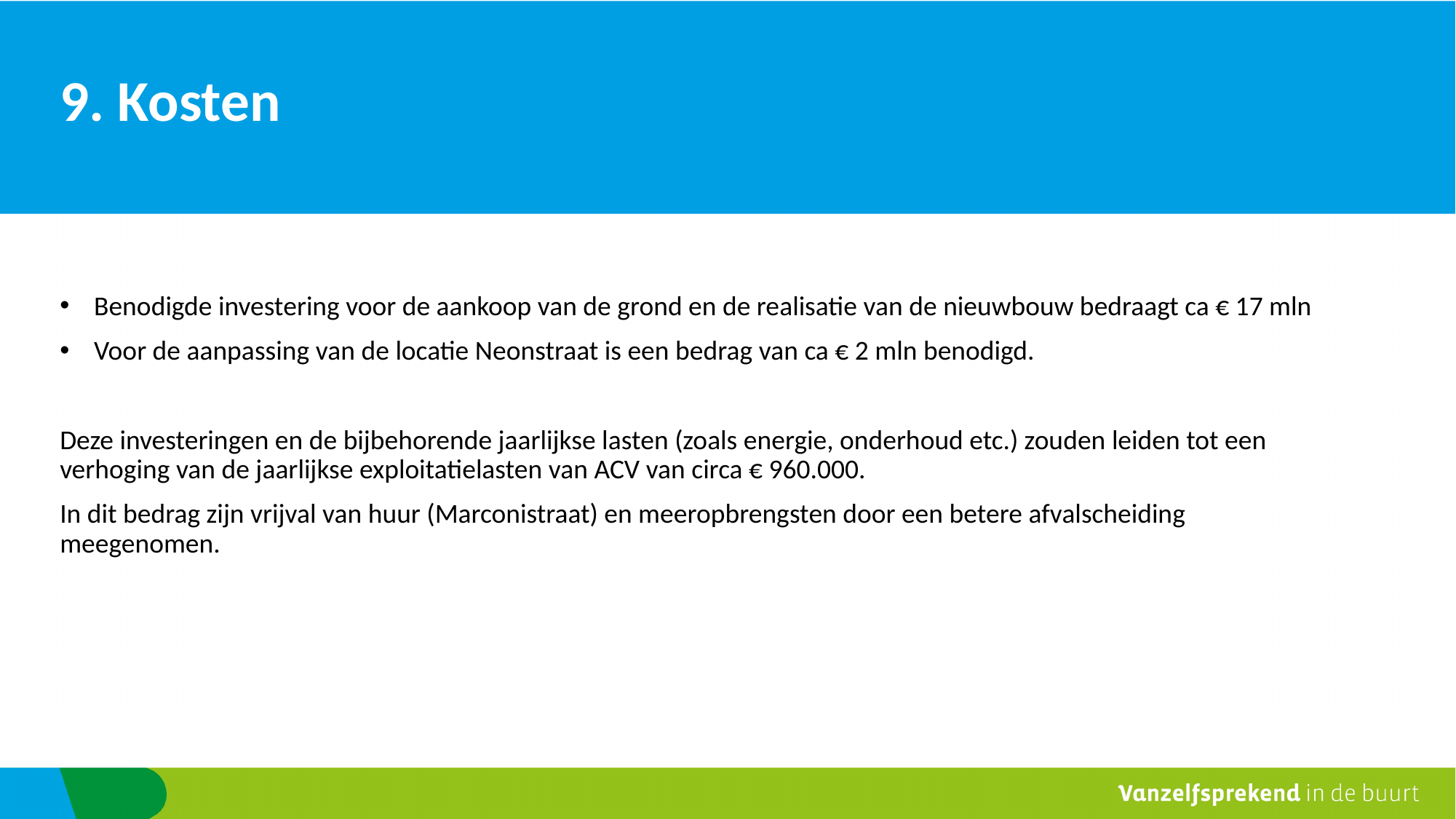

# 9. Kosten

Benodigde investering voor de aankoop van de grond en de realisatie van de nieuwbouw bedraagt ca € 17 mln
Voor de aanpassing van de locatie Neonstraat is een bedrag van ca € 2 mln benodigd.

Deze investeringen en de bijbehorende jaarlijkse lasten (zoals energie, onderhoud etc.) zouden leiden tot een verhoging van de jaarlijkse exploitatielasten van ACV van circa € 960.000.
In dit bedrag zijn vrijval van huur (Marconistraat) en meeropbrengsten door een betere afvalscheiding meegenomen.